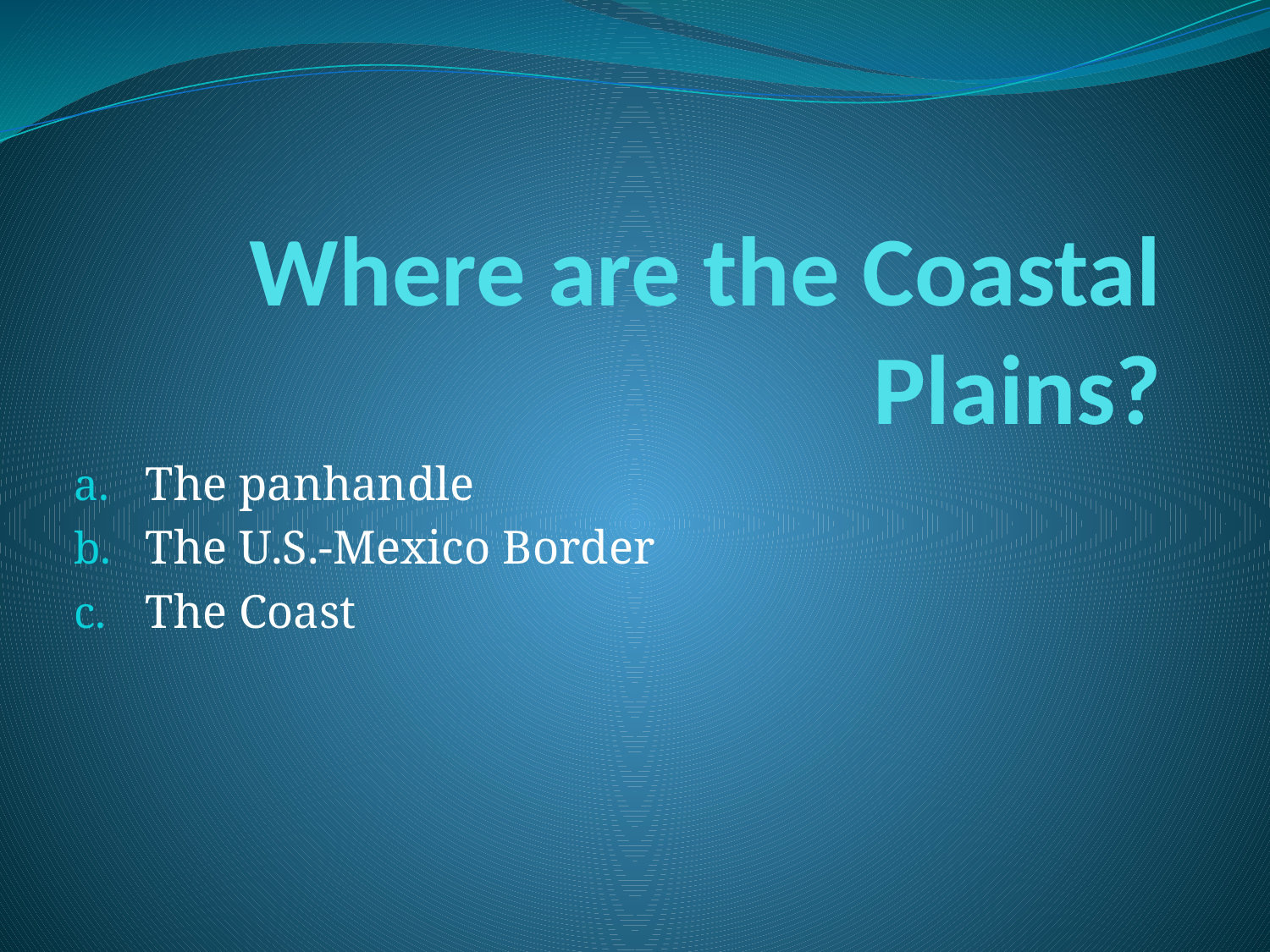

# Where are the Coastal Plains?
The panhandle
The U.S.-Mexico Border
The Coast